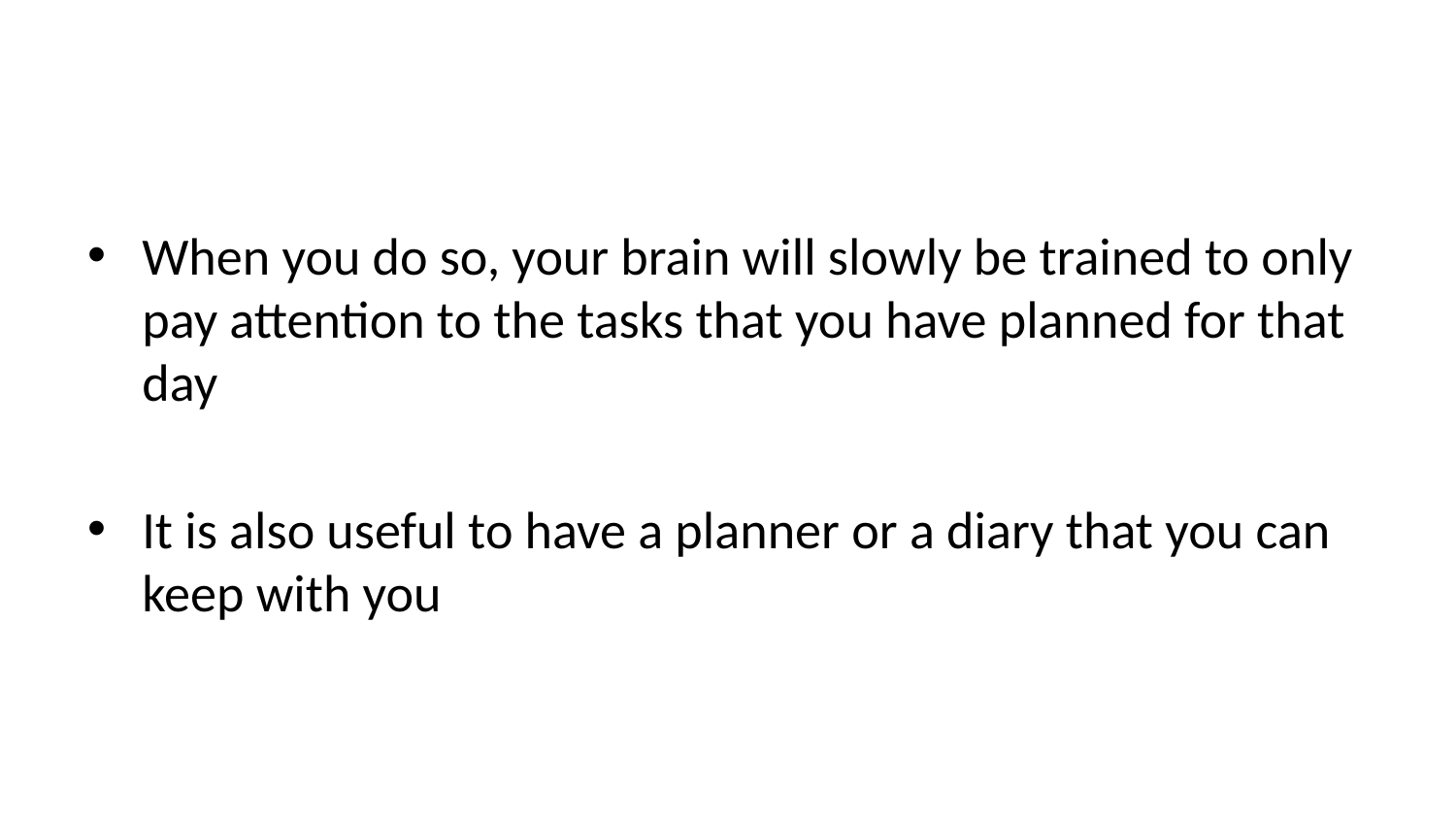

When you do so, your brain will slowly be trained to only pay attention to the tasks that you have planned for that day

It is also useful to have a planner or a diary that you can keep with you